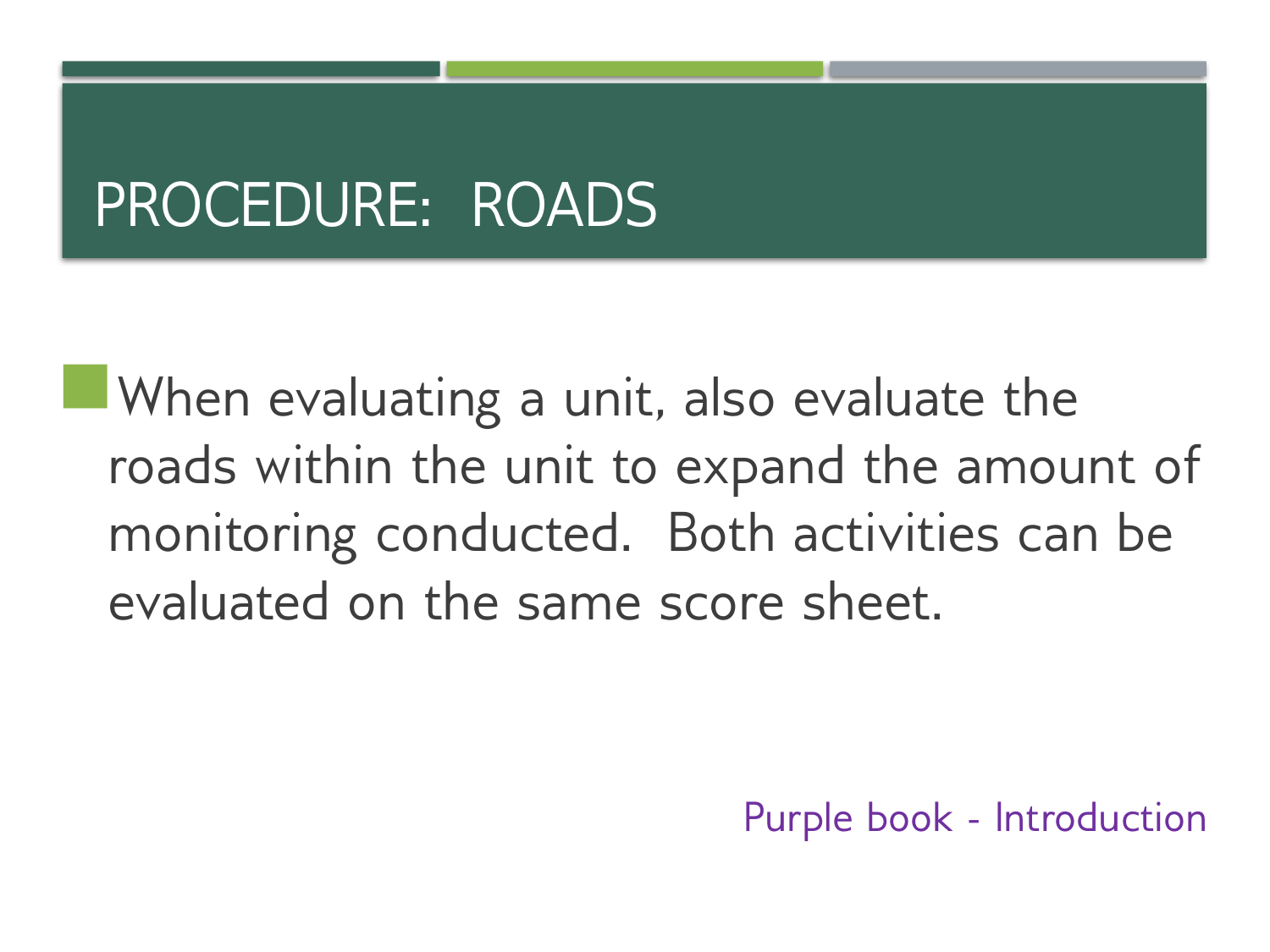

# Procedure:  roads
When evaluating a unit, also evaluate the roads within the unit to expand the amount of monitoring conducted.  Both activities can be evaluated on the same score sheet.

Purple book - Introduction